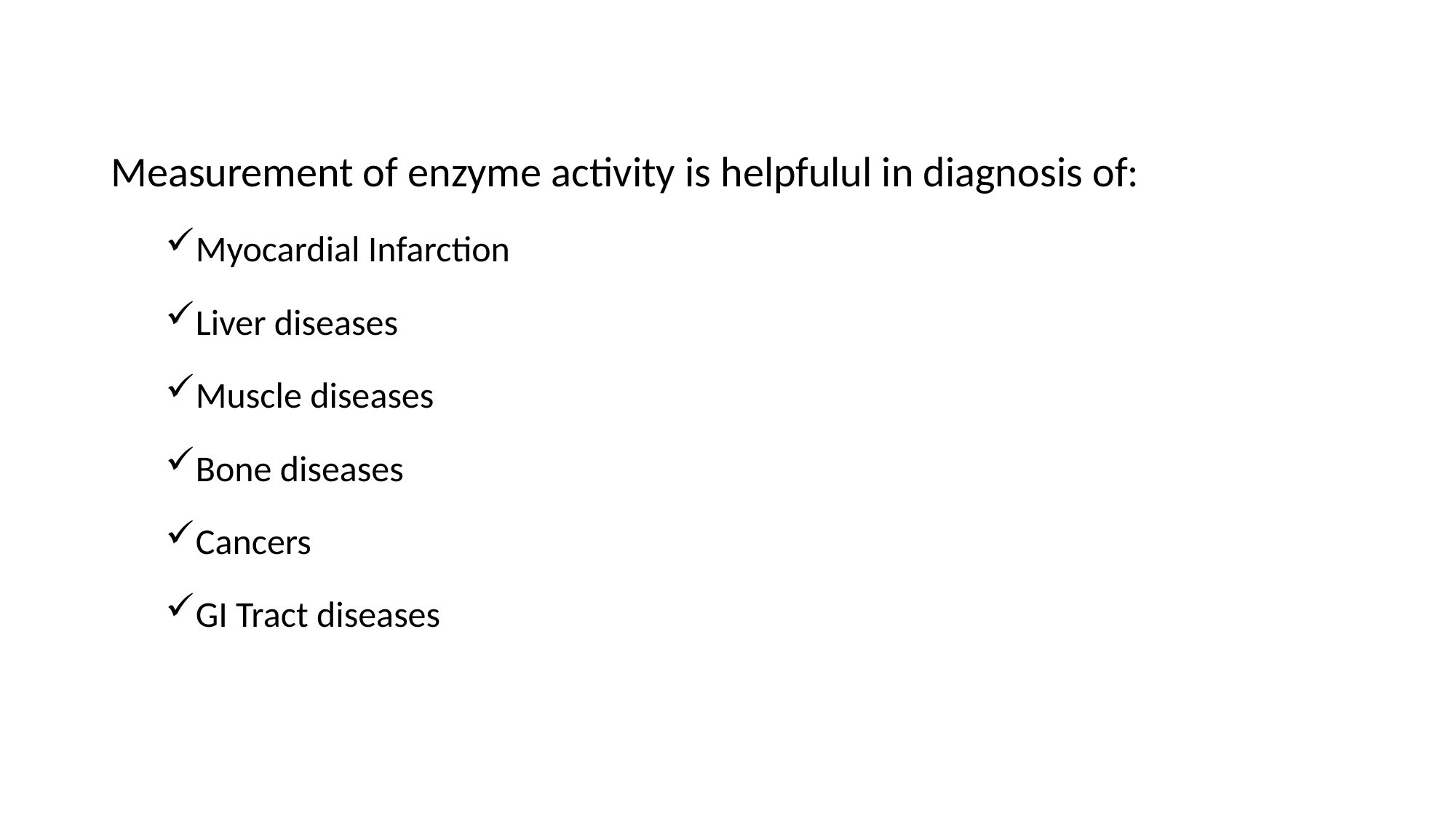

#
Measurement of enzyme activity is helpfulul in diagnosis of:
Myocardial Infarction
Liver diseases
Muscle diseases
Bone diseases
Cancers
GI Tract diseases